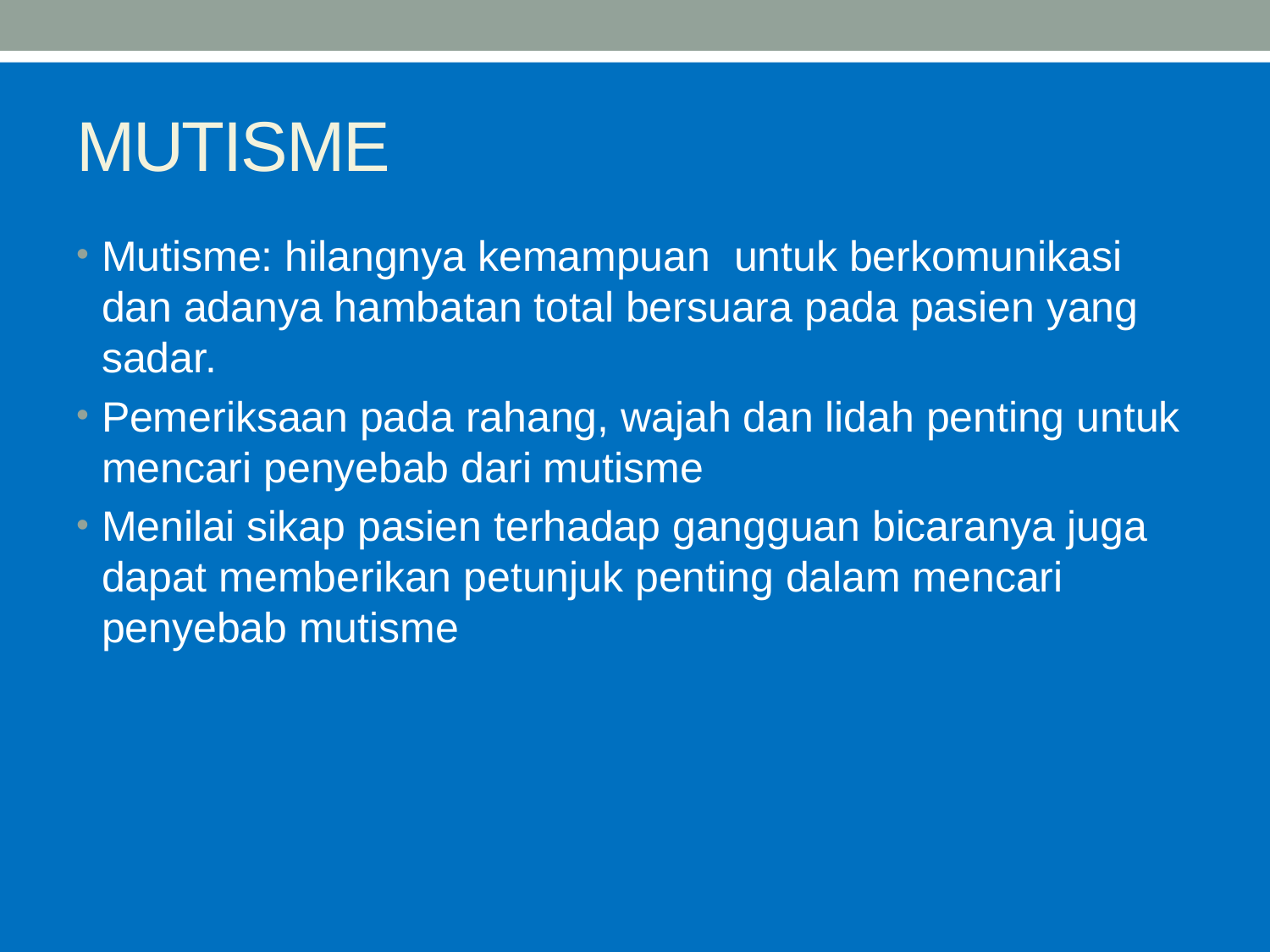

# MUTISME
Mutisme: hilangnya kemampuan  untuk berkomunikasi  dan adanya hambatan total bersuara pada pasien yang sadar.
Pemeriksaan pada rahang, wajah dan lidah penting untuk mencari penyebab dari mutisme
Menilai sikap pasien terhadap gangguan bicaranya juga dapat memberikan petunjuk penting dalam mencari penyebab mutisme